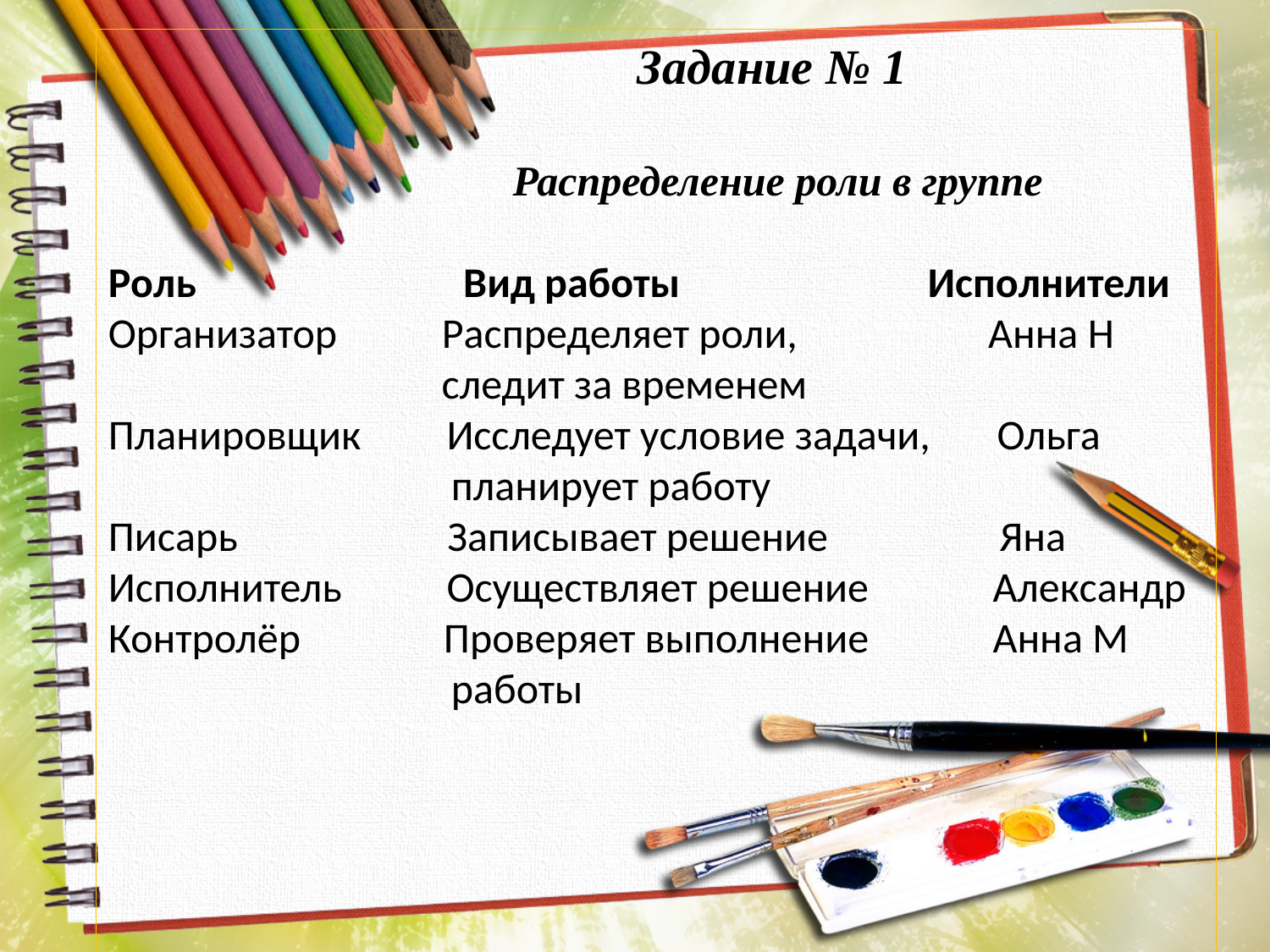

Задание № 1

                       Распределение роли в группе

Роль                            Вид работы                          Исполнители
Организатор           Распределяет роли,                    Анна Н
                                   следит за временем
Планировщик         Исследует условие задачи,       Ольга
                                    планирует работу
Писарь                      Записывает решение                  Яна
Исполнитель           Осуществляет решение             Александр
Контролёр               Проверяет выполнение             Анна М
                                    работы